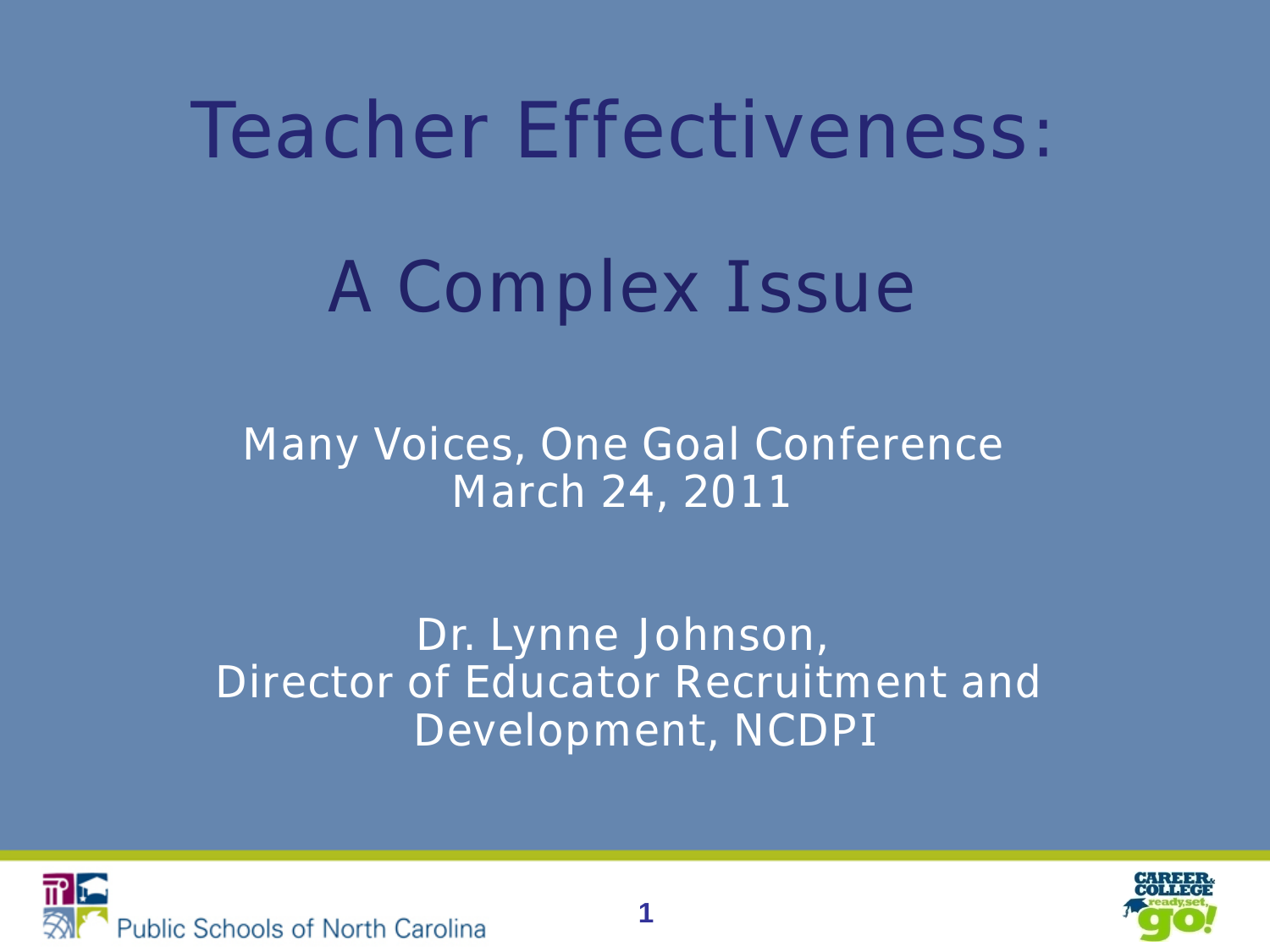

Teacher Effectiveness:

A Complex Issue

Many Voices, One Goal Conference
March 24, 2011

Dr. Lynne Johnson,
 Director of Educator Recruitment and Development, NCDPI

1